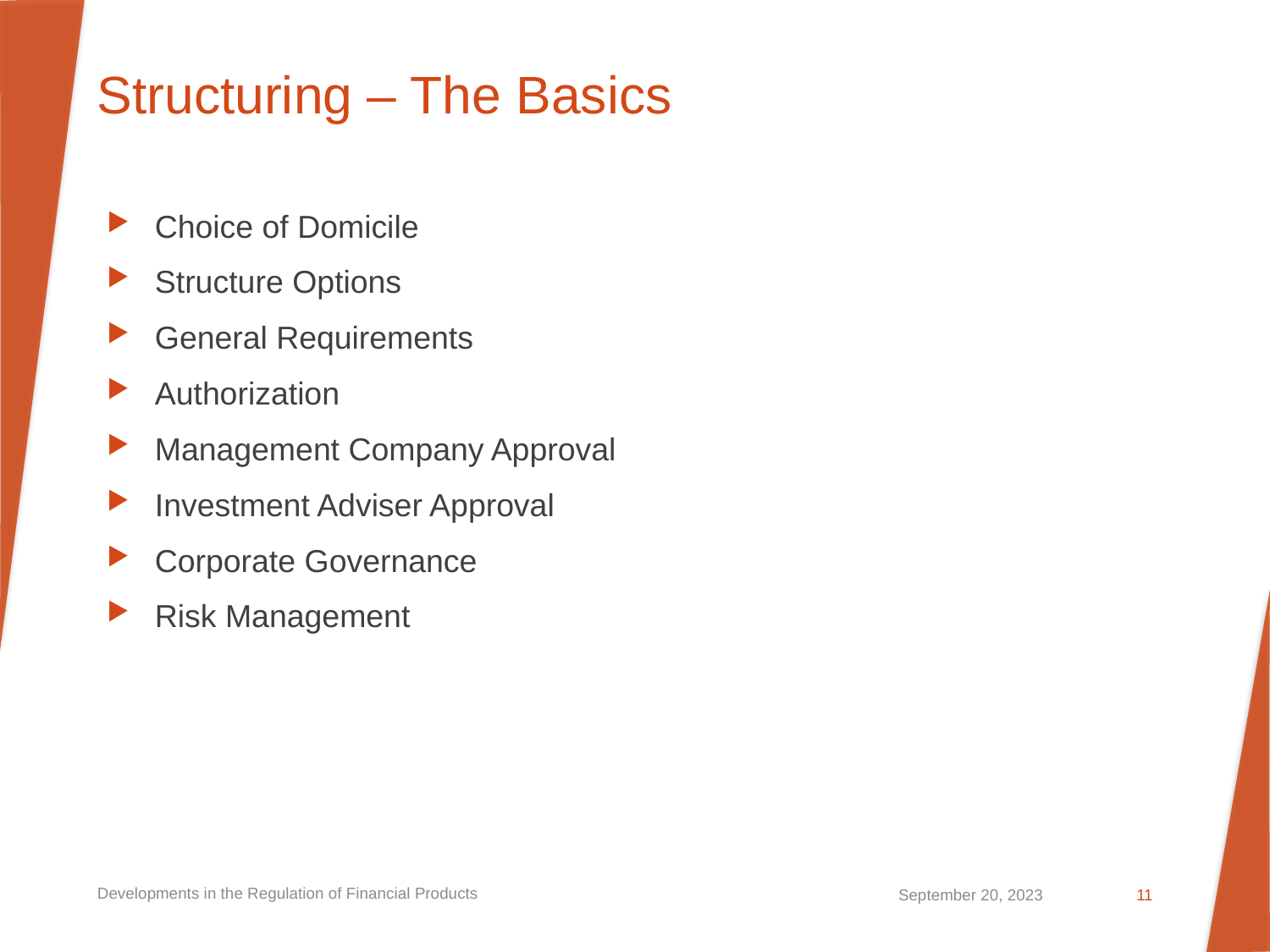

# Structuring – The Basics
Choice of Domicile
Structure Options
General Requirements
Authorization
Management Company Approval
Investment Adviser Approval
Corporate Governance
Risk Management
Developments in the Regulation of Financial Products
September 20, 2023
11